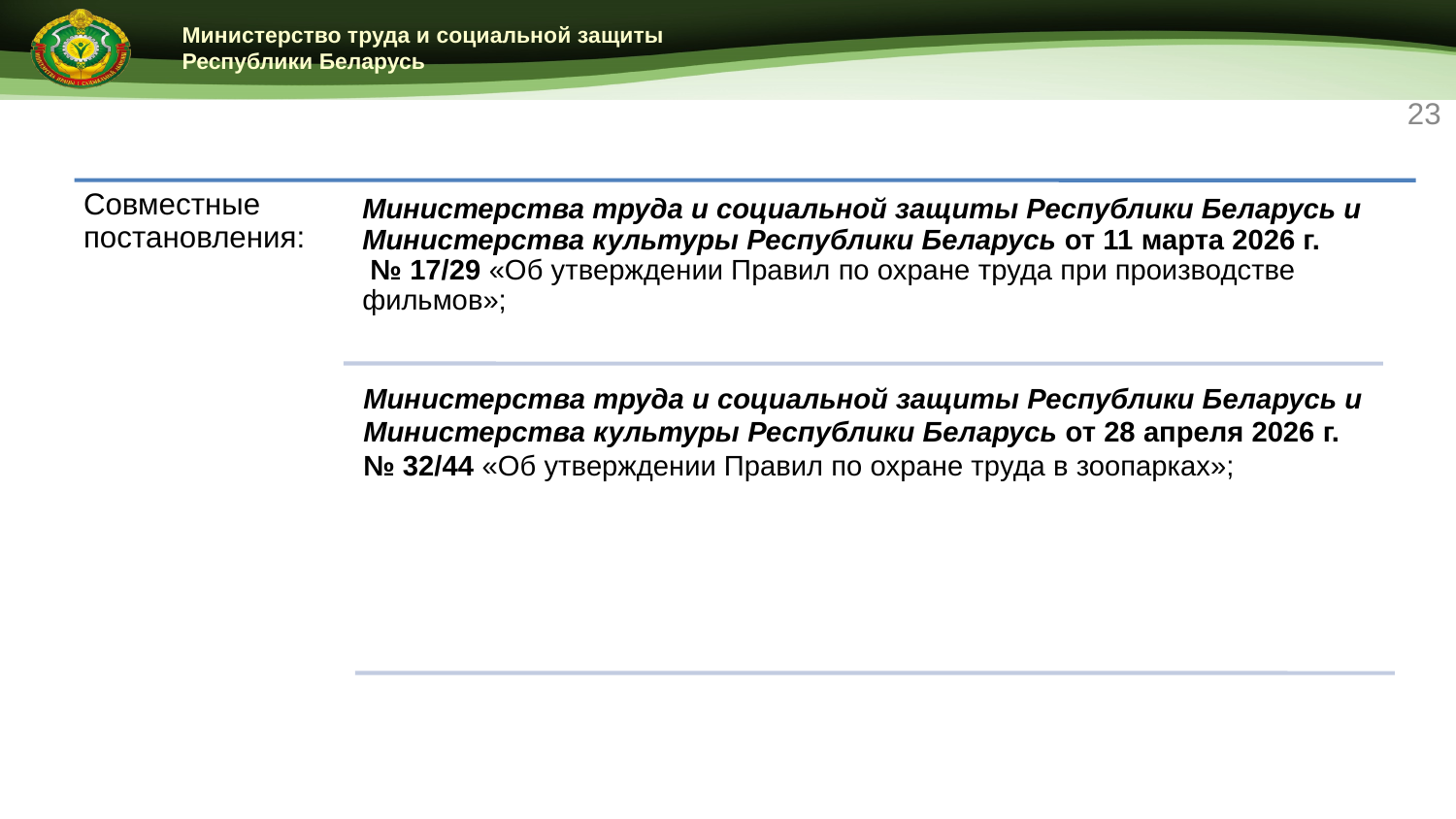

23
Совместные постановления:
Министерства труда и социальной защиты Республики Беларусь и Министерства культуры Республики Беларусь от 11 марта 2026 г.       № 17/29 «Об утверждении Правил по охране труда при производстве фильмов»;
Министерства труда и социальной защиты Республики Беларусь и Министерства культуры Республики Беларусь от 28 апреля 2026 г.         № 32/44 «Об утверждении Правил по охране труда в зоопарках»;